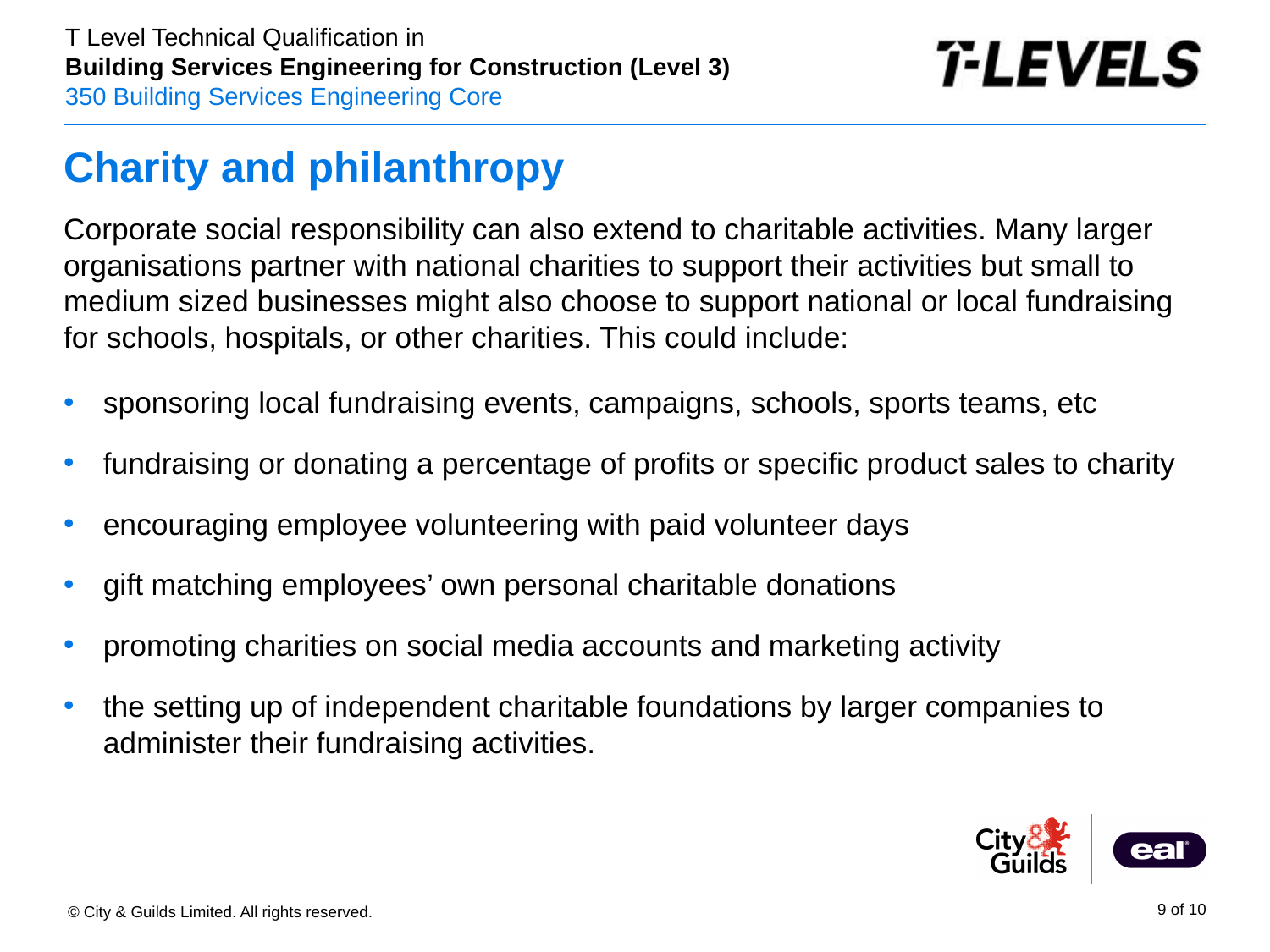

# Charity and philanthropy
Corporate social responsibility can also extend to charitable activities. Many larger organisations partner with national charities to support their activities but small to medium sized businesses might also choose to support national or local fundraising for schools, hospitals, or other charities. This could include:
sponsoring local fundraising events, campaigns, schools, sports teams, etc
fundraising or donating a percentage of profits or specific product sales to charity
encouraging employee volunteering with paid volunteer days
gift matching employees’ own personal charitable donations
promoting charities on social media accounts and marketing activity
the setting up of independent charitable foundations by larger companies to administer their fundraising activities.